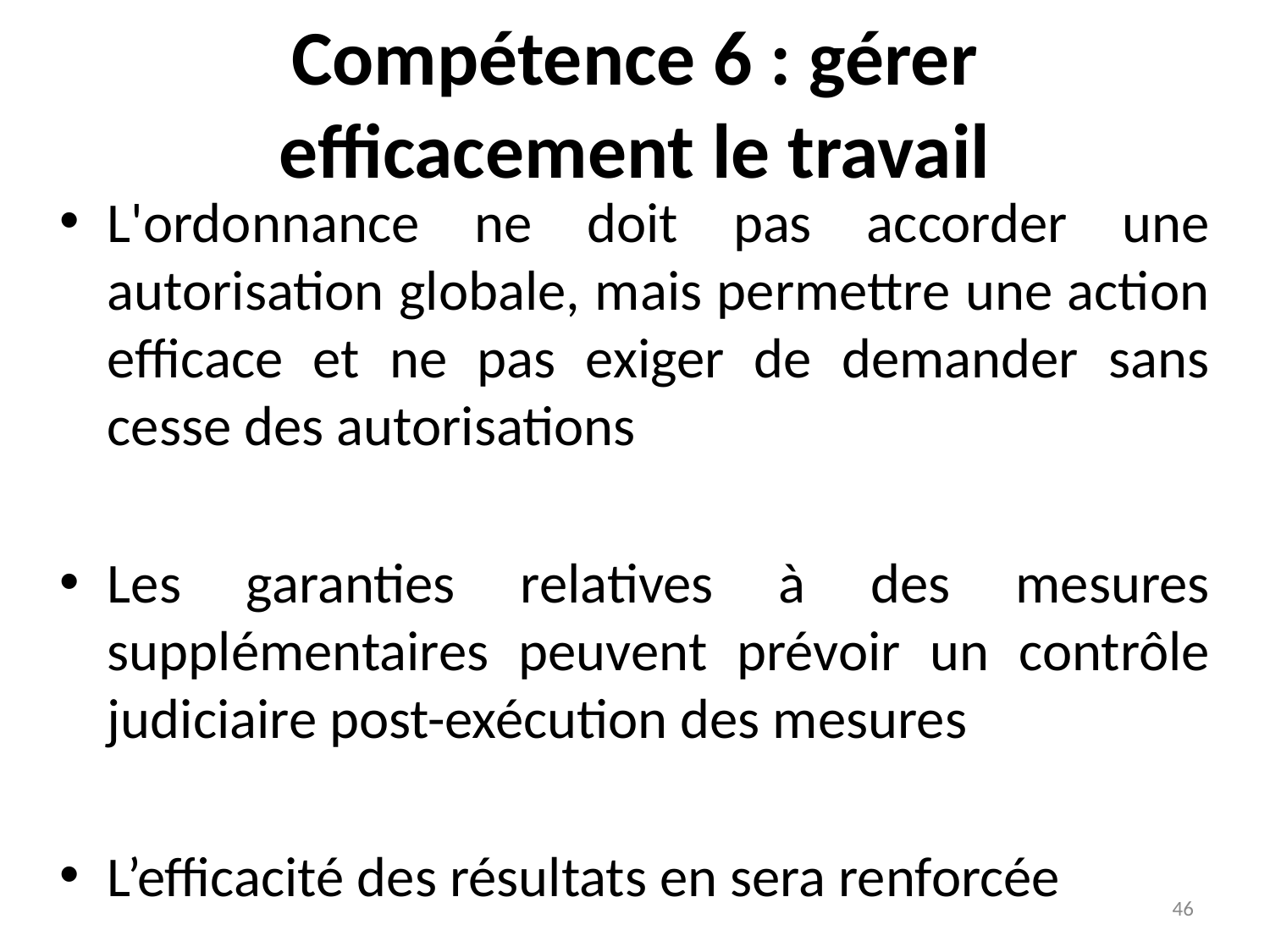

# Compétence 6 : gérer efficacement le travail
L'ordonnance ne doit pas accorder une autorisation globale, mais permettre une action efficace et ne pas exiger de demander sans cesse des autorisations

Les garanties relatives à des mesures supplémentaires peuvent prévoir un contrôle judiciaire post-exécution des mesures

L’efficacité des résultats en sera renforcée
46